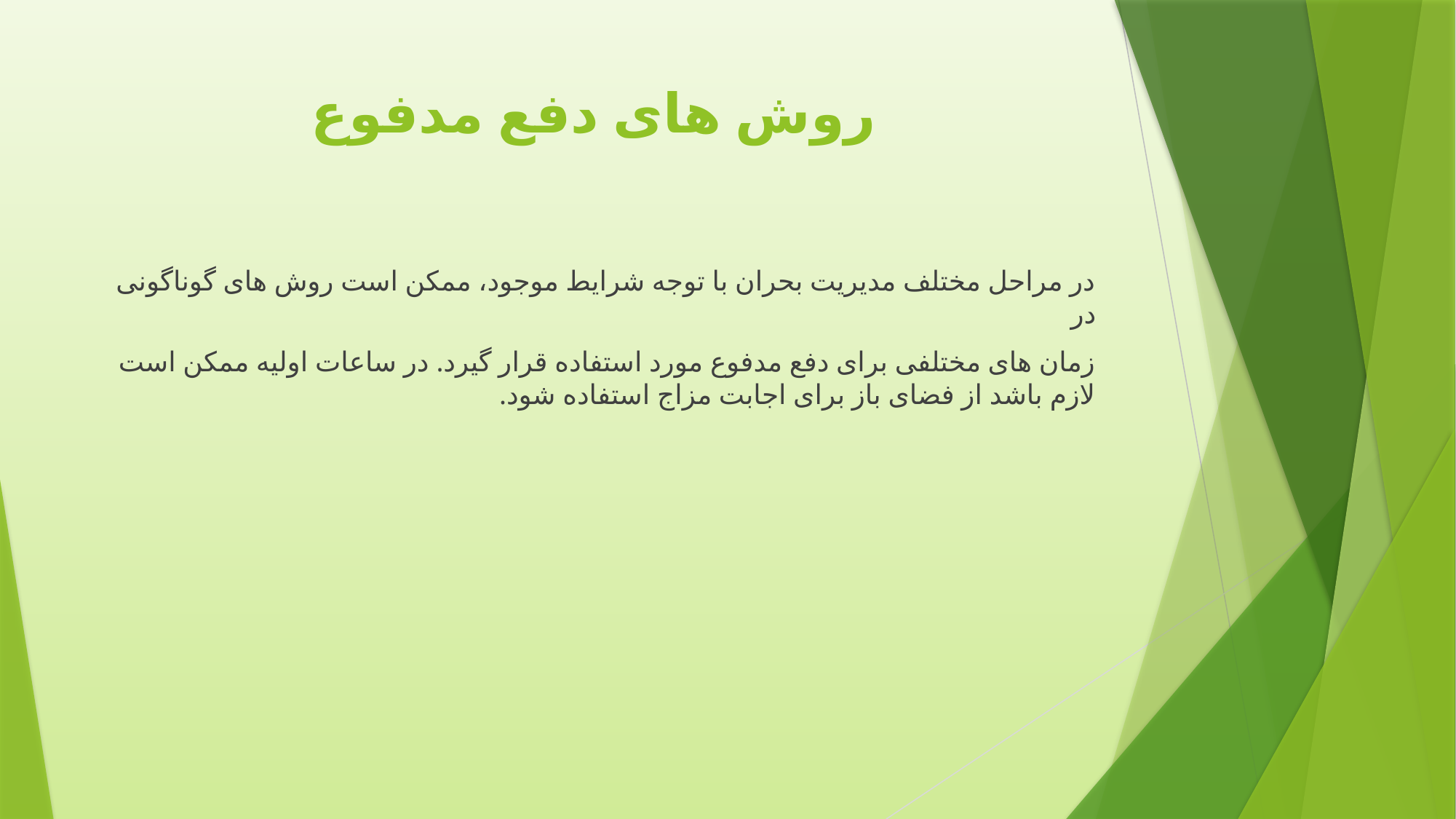

# روش های دفع مدفوع
در مراحل مختلف مدیریت بحران با توجه شرایط موجود، ممکن است روش های گوناگونی در
زمان های مختلفی برای دفع مدفوع مورد استفاده قرار گیرد. در ساعات اولیه ممکن است لازم باشد از فضای باز برای اجابت مزاج استفاده شود.